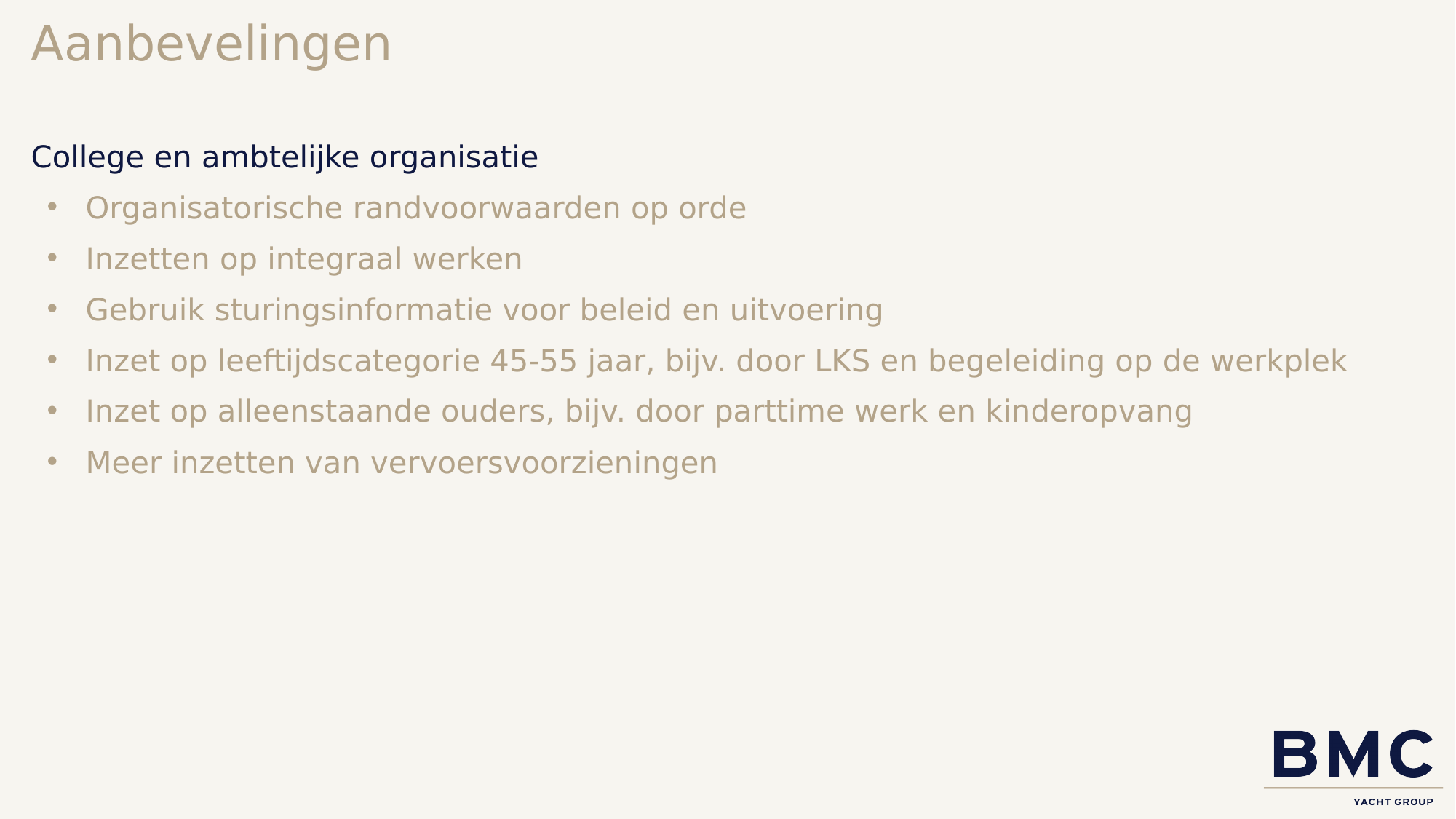

# Aanbevelingen
College en ambtelijke organisatie
Organisatorische randvoorwaarden op orde
Inzetten op integraal werken
Gebruik sturingsinformatie voor beleid en uitvoering
Inzet op leeftijdscategorie 45-55 jaar, bijv. door LKS en begeleiding op de werkplek
Inzet op alleenstaande ouders, bijv. door parttime werk en kinderopvang
Meer inzetten van vervoersvoorzieningen